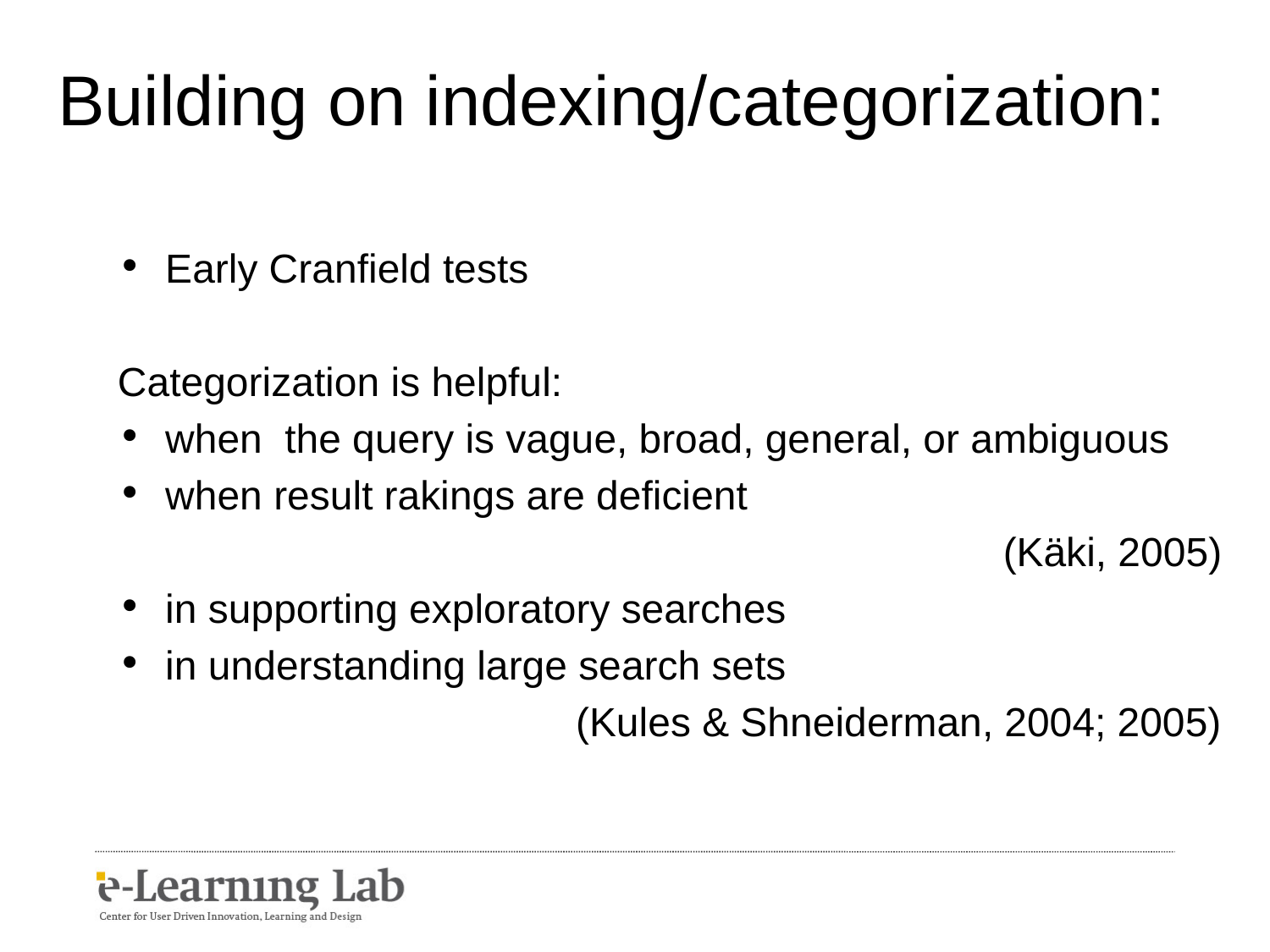

# Building on indexing/categorization:
Early Cranfield tests

Categorization is helpful:
when  the query is vague, broad, general, or ambiguous
when result rakings are deficient
(Käki, 2005)
in supporting exploratory searches
in understanding large search sets
(Kules & Shneiderman, 2004; 2005)